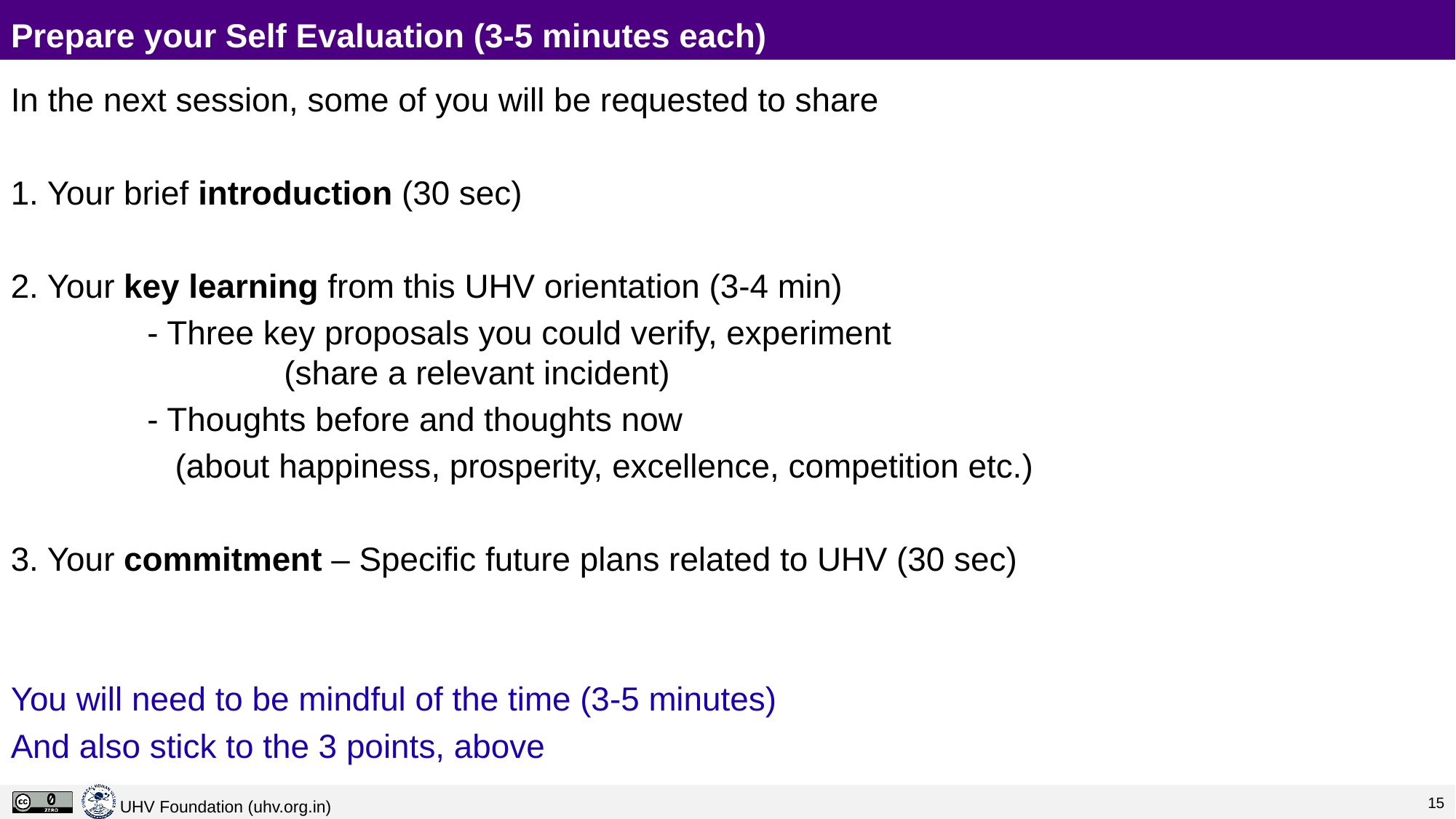

# Prepare your Self Evaluation (3-5 minutes each)
In the next session, some of you will be requested to share

1. Your brief introduction (30 sec)

2. Your key learning from this UHV orientation (3-4 min)
		- Three key proposals you could verify, experiment 						  	   (share a relevant incident)
		- Thoughts before and thoughts now
		   (about happiness, prosperity, excellence, competition etc.)

3. Your commitment – Specific future plans related to UHV (30 sec)

You will need to be mindful of the time (3-5 minutes)
And also stick to the 3 points, above